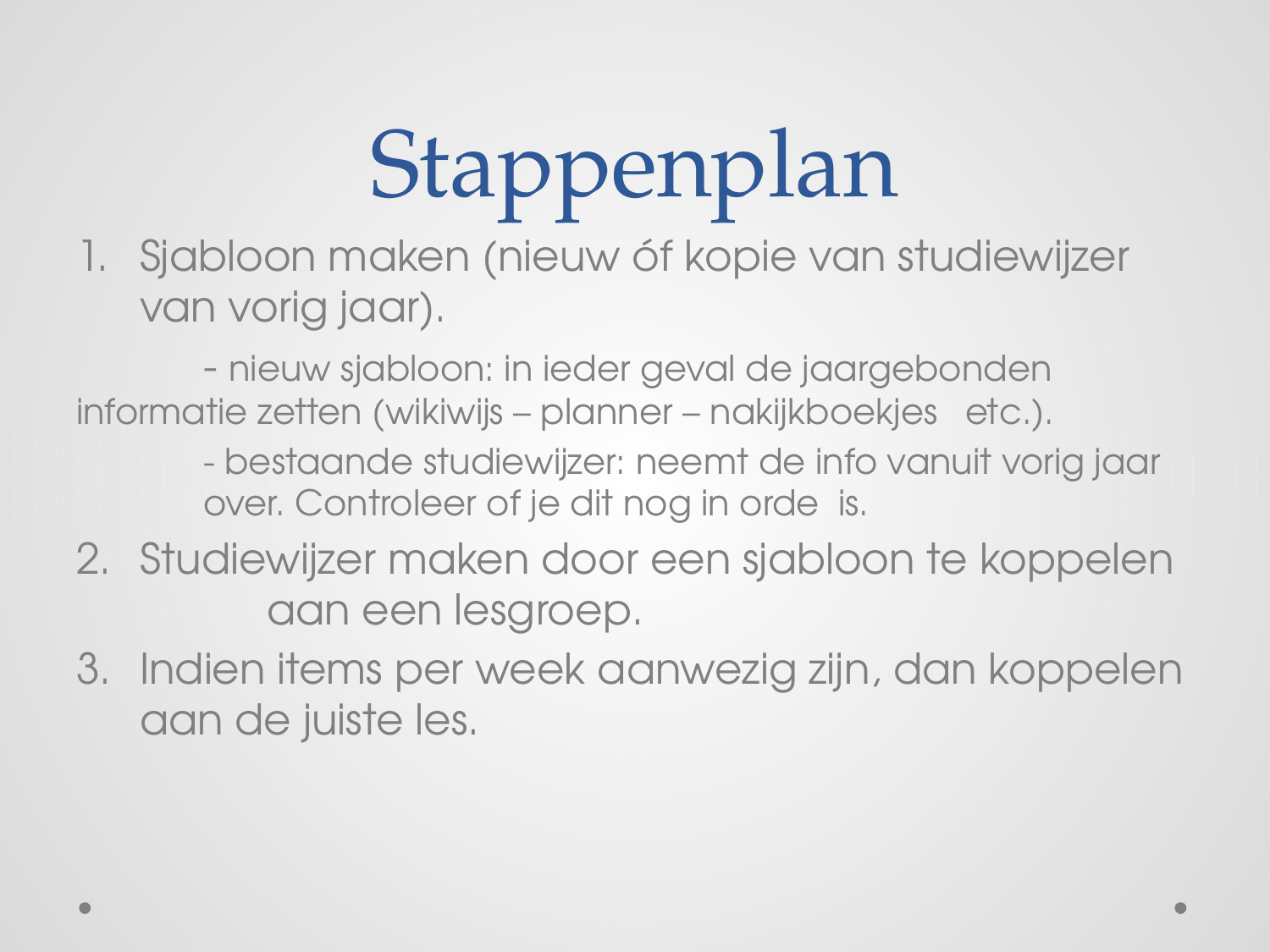

# Stappenplan
Sjabloon maken (nieuw óf kopie van studiewijzer van vorig jaar).
	- nieuw sjabloon: in ieder geval de jaargebonden 	informatie zetten (wikiwijs – planner – nakijkboekjes 	etc.).
	- bestaande studiewijzer: neemt de info vanuit vorig jaar 	over. Controleer of je dit nog in orde 	is.
Studiewijzer maken door een sjabloon te koppelen     	aan een lesgroep.
Indien items per week aanwezig zijn, dan koppelen aan de juiste les.